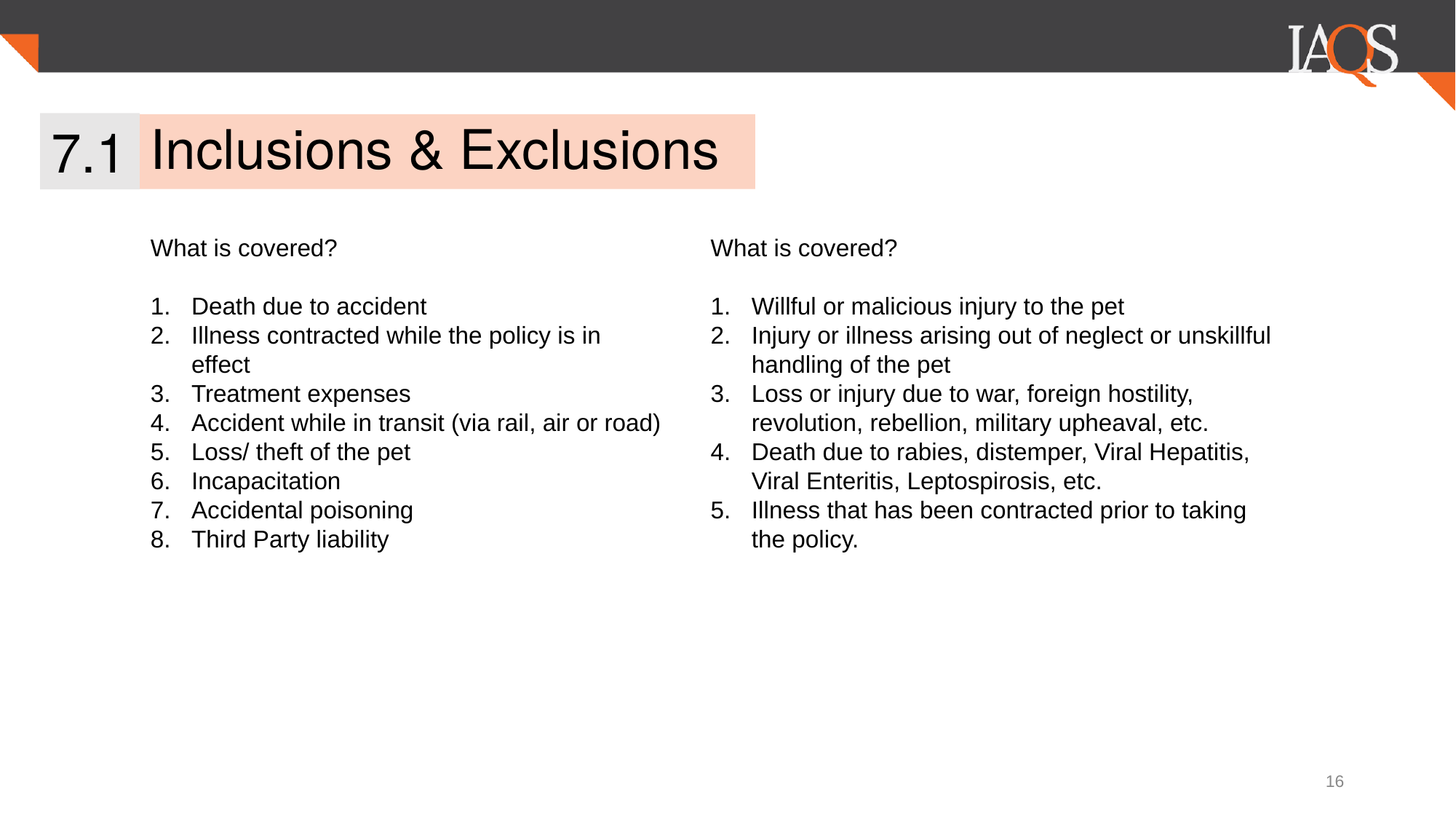

7.1
# Inclusions & Exclusions
What is covered?

Death due to accident
Illness contracted while the policy is in effect
Treatment expenses
Accident while in transit (via rail, air or road)
Loss/ theft of the pet
Incapacitation
Accidental poisoning
Third Party liability
What is covered?

Willful or malicious injury to the pet
Injury or illness arising out of neglect or unskillful handling of the pet
Loss or injury due to war, foreign hostility, revolution, rebellion, military upheaval, etc.
Death due to rabies, distemper, Viral Hepatitis, Viral Enteritis, Leptospirosis, etc.
Illness that has been contracted prior to taking the policy.
16